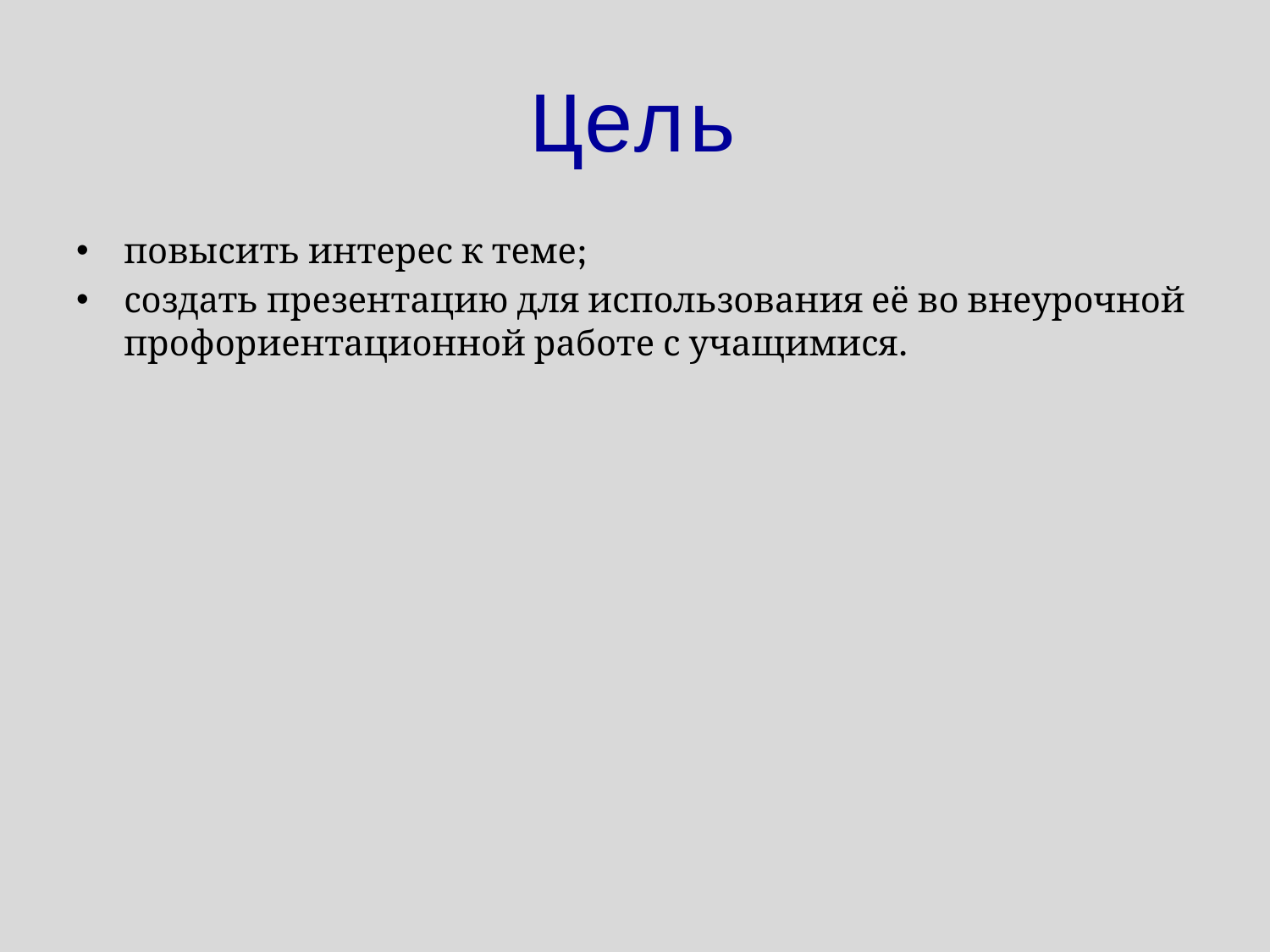

# Цель
повысить интерес к теме;
создать презентацию для использования её во внеурочной профориентационной работе с учащимися.